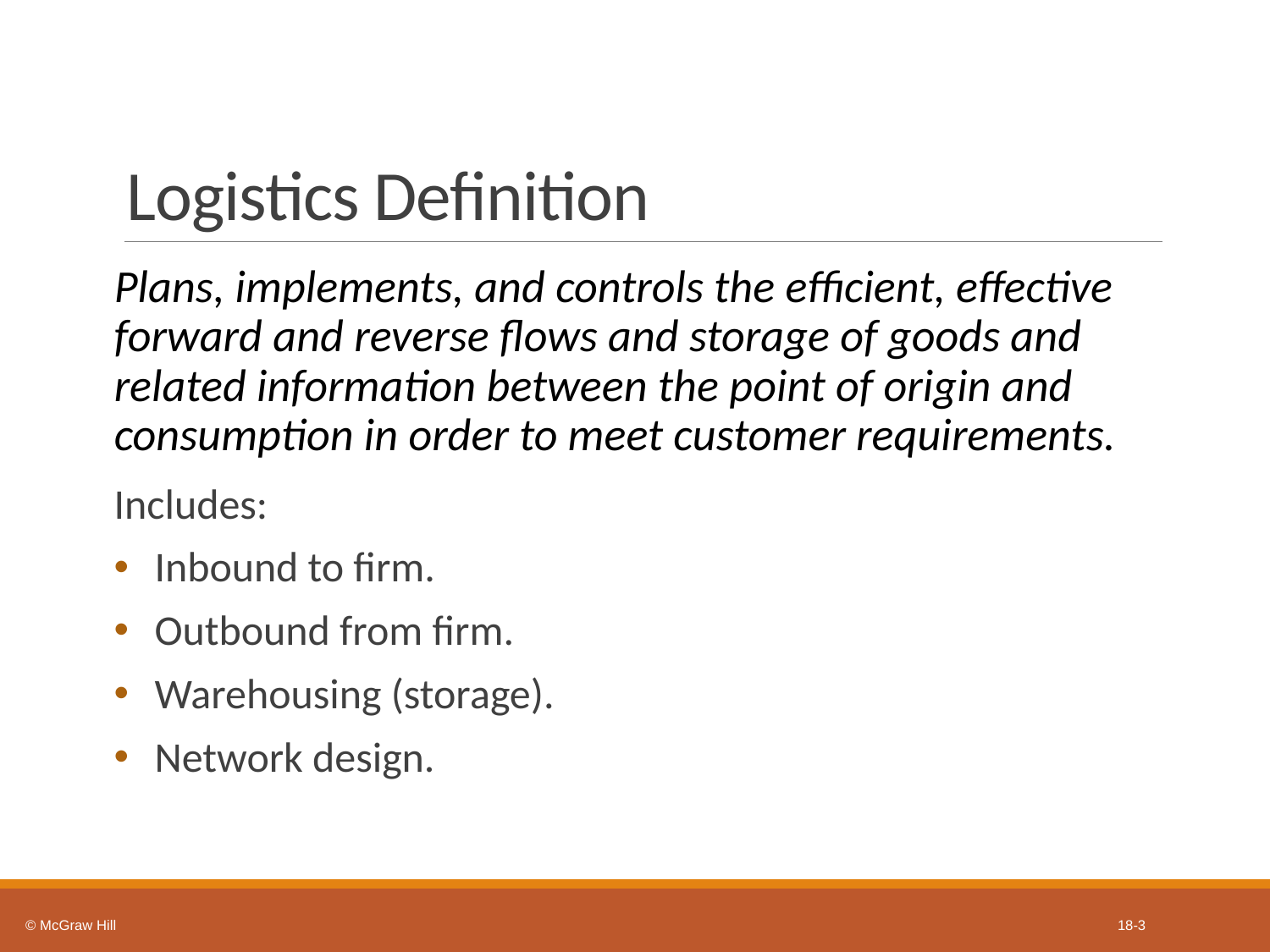

# Logistics Definition
Plans, implements, and controls the efficient, effective forward and reverse flows and storage of goods and related information between the point of origin and consumption in order to meet customer requirements.
Includes:
Inbound to firm.
Outbound from firm.
Warehousing (storage).
Network design.